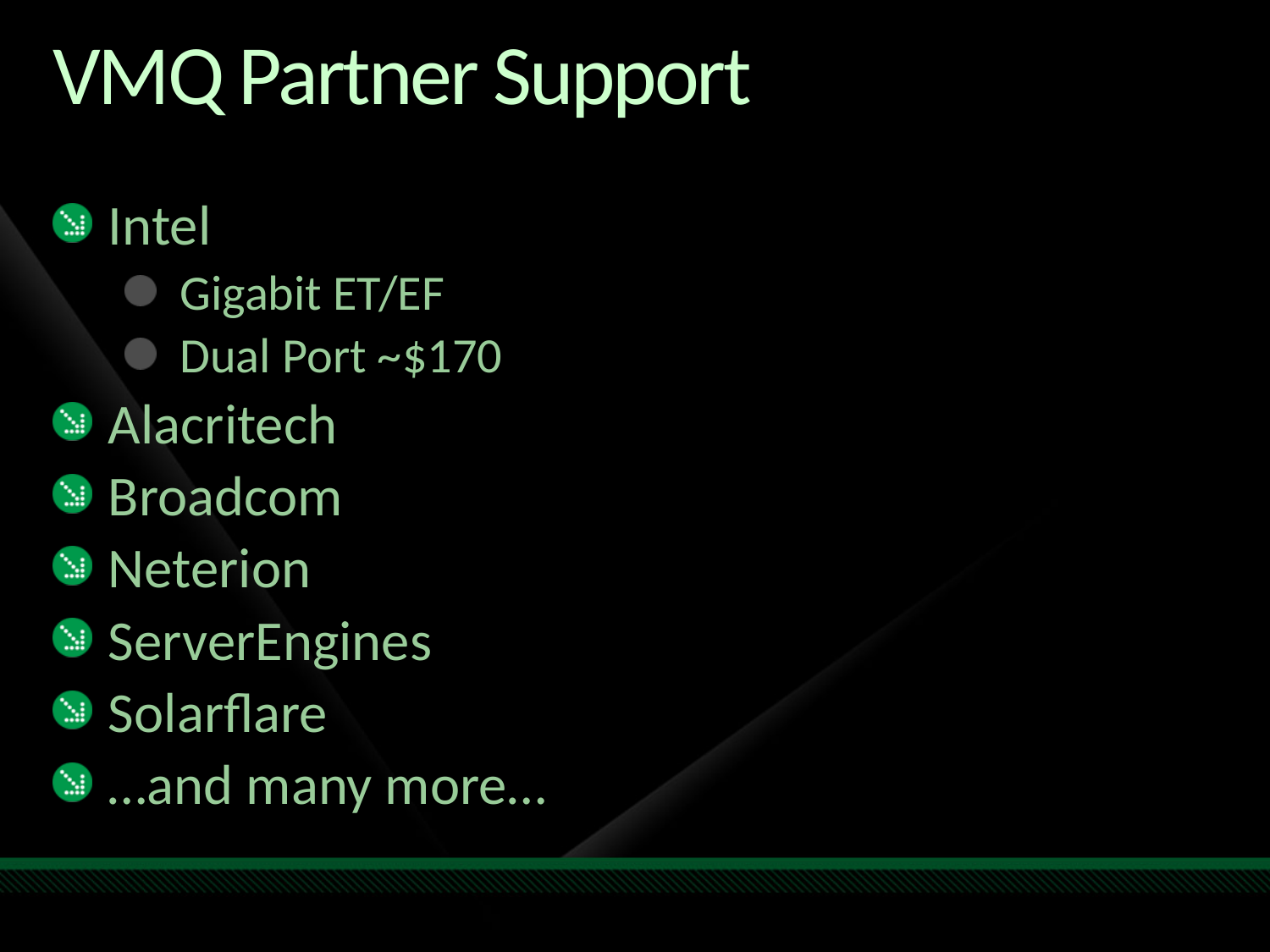

# VMQ Partner Support
Intel
Gigabit ET/EF
Dual Port ~$170
Alacritech
Broadcom
Neterion
ServerEngines
Solarflare
…and many more…